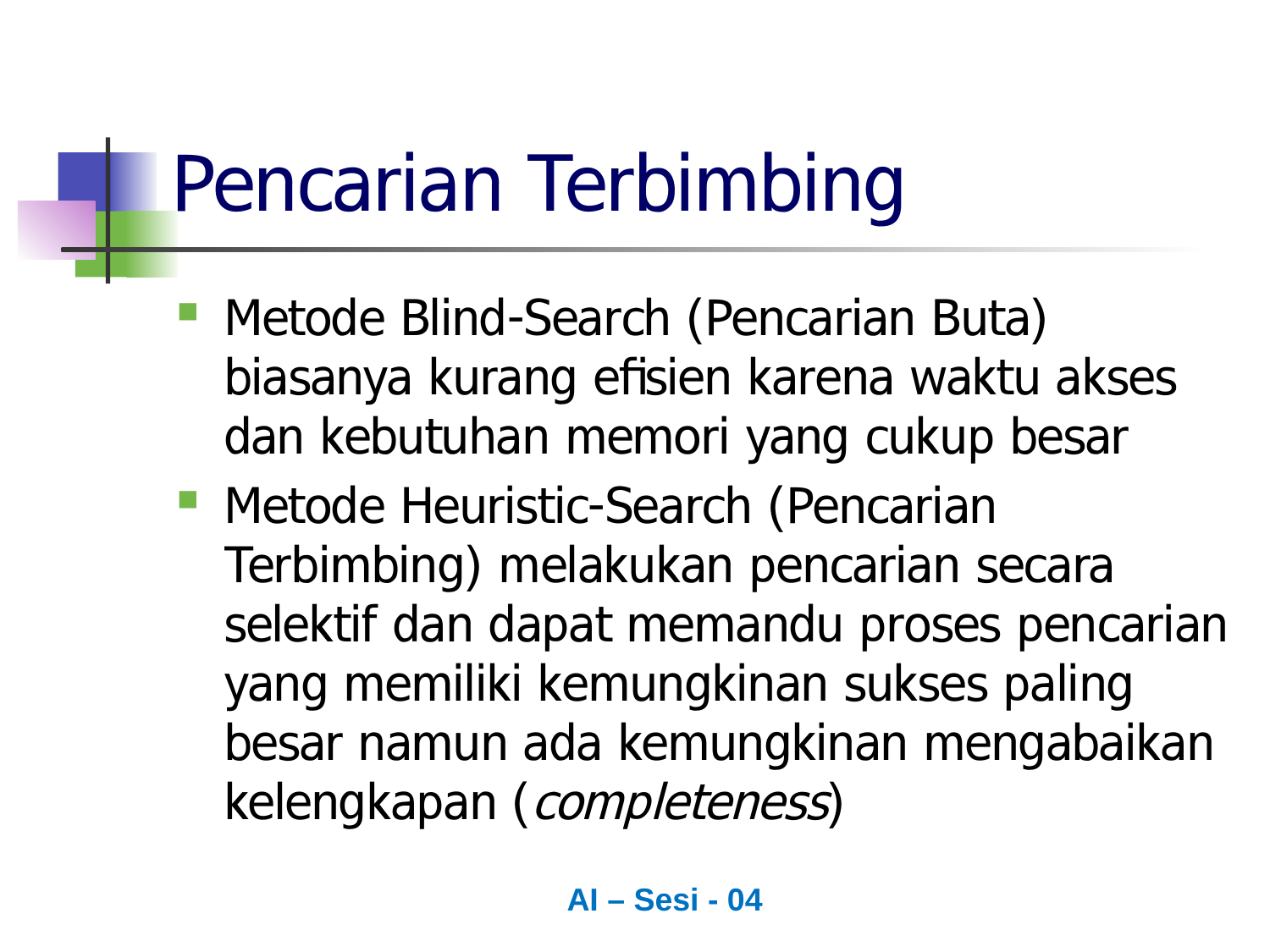

# Pencarian Terbimbing
Metode Blind-Search (Pencarian Buta) biasanya kurang efisien karena waktu akses dan kebutuhan memori yang cukup besar
Metode Heuristic-Search (Pencarian Terbimbing) melakukan pencarian secara selektif dan dapat memandu proses pencarian yang memiliki kemungkinan sukses paling besar namun ada kemungkinan mengabaikan kelengkapan (completeness)